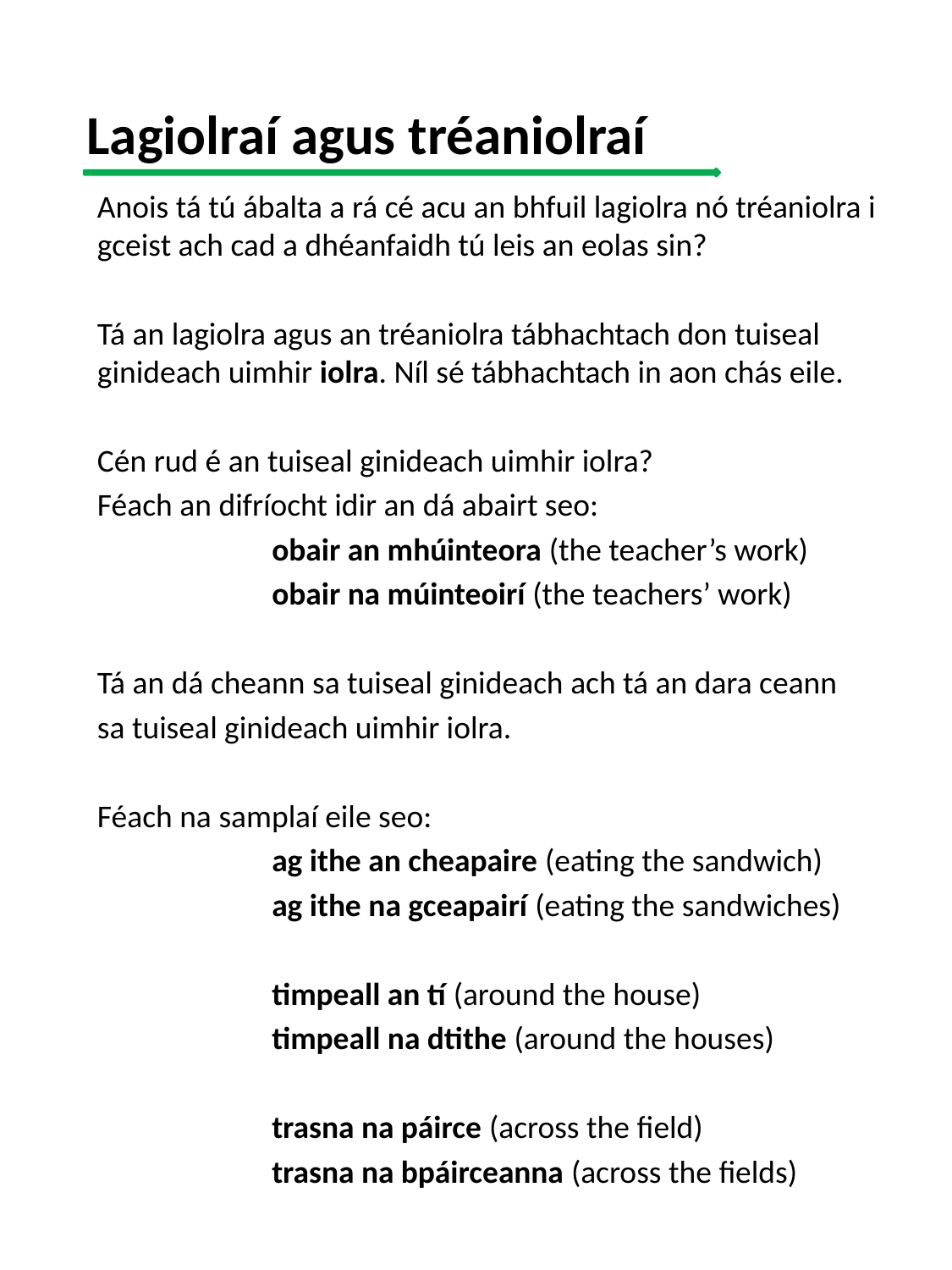

# Lagiolraí agus tréaniolraí

Anois tá tú ábalta a rá cé acu an bhfuil lagiolra nó tréaniolra i gceist ach cad a dhéanfaidh tú leis an eolas sin?

Tá an lagiolra agus an tréaniolra tábhachtach don tuiseal ginideach uimhir iolra. Níl sé tábhachtach in aon chás eile.

Cén rud é an tuiseal ginideach uimhir iolra?
Féach an difríocht idir an dá abairt seo:
		obair an mhúinteora (the teacher’s work)
		obair na múinteoirí (the teachers’ work)

Tá an dá cheann sa tuiseal ginideach ach tá an dara ceann
sa tuiseal ginideach uimhir iolra.

Féach na samplaí eile seo:
		ag ithe an cheapaire (eating the sandwich)
		ag ithe na gceapairí (eating the sandwiches)

		timpeall an tí (around the house)
		timpeall na dtithe (around the houses)

		trasna na páirce (across the field)
		trasna na bpáirceanna (across the fields)